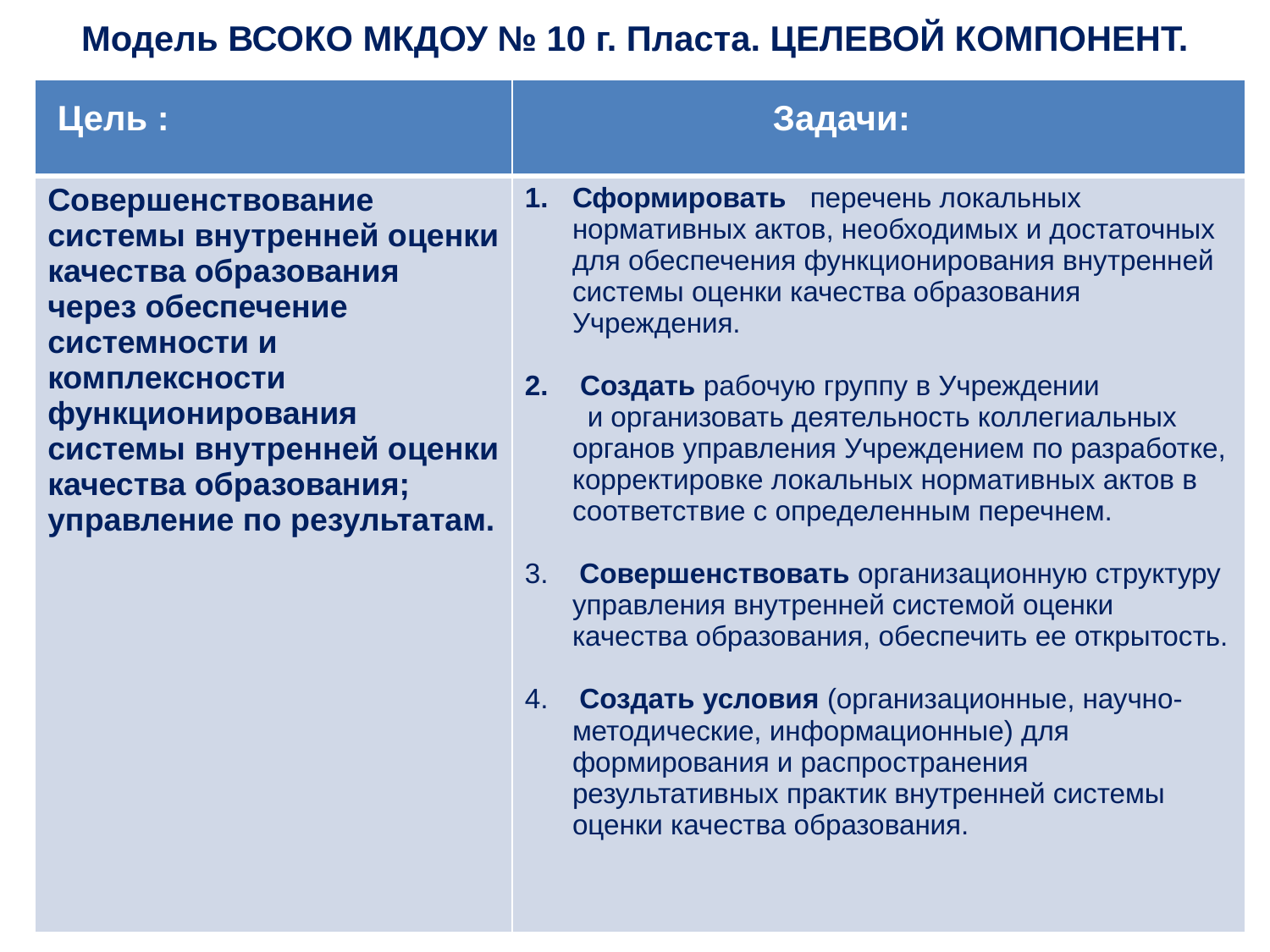

Модель ВСОКО МКДОУ № 10 г. Пласта. ЦЕЛЕВОЙ КОМПОНЕНТ.

|  |  |
| --- | --- |
| Совершенствование системы внутренней оценки качества образования через обеспечение системности и комплексности функционирования системы внутренней оценки качества образования; управление по результатам. | Сформировать перечень локальных нормативных актов, необходимых и достаточных для обеспечения функционирования внутренней системы оценки качества образования Учреждения. Создать рабочую группу в Учреждении и организовать деятельность коллегиальных органов управления Учреждением по разработке, корректировке локальных нормативных актов в соответствие с определенным перечнем. 3. Совершенствовать организационную структуру управления внутренней системой оценки качества образования, обеспечить ее открытость. 4. Создать условия (организационные, научно-методические, информационные) для формирования и распространения результативных практик внутренней системы оценки качества образования. |
Цель :                                                              Задачи: